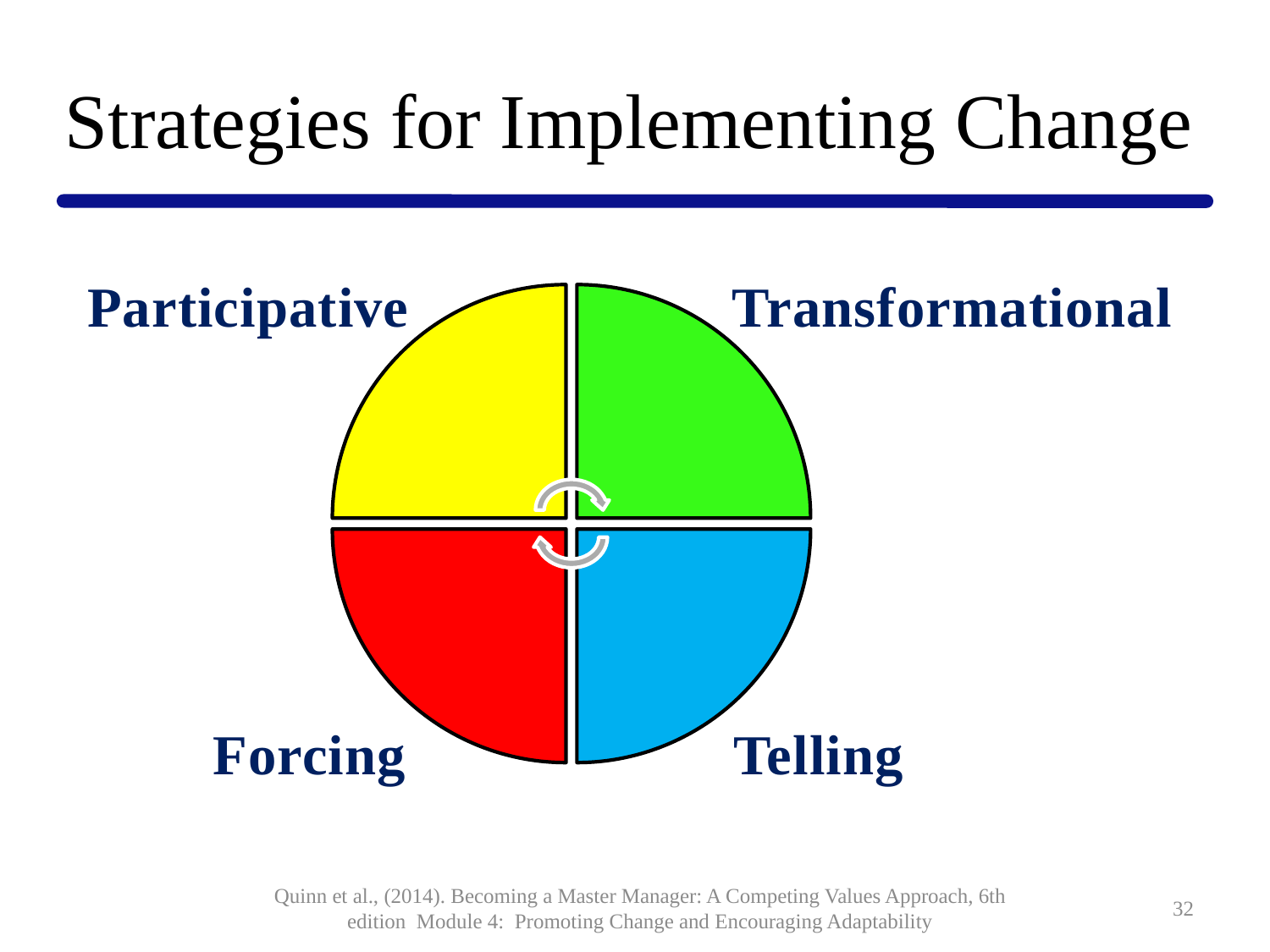

# Strategies for Implementing Change

Participative
Transformational
Forcing
Telling
Quinn et al., (2014). Becoming a Master Manager: A Competing Values Approach, 6th edition  Module 4:  Promoting Change and Encouraging Adaptability
32